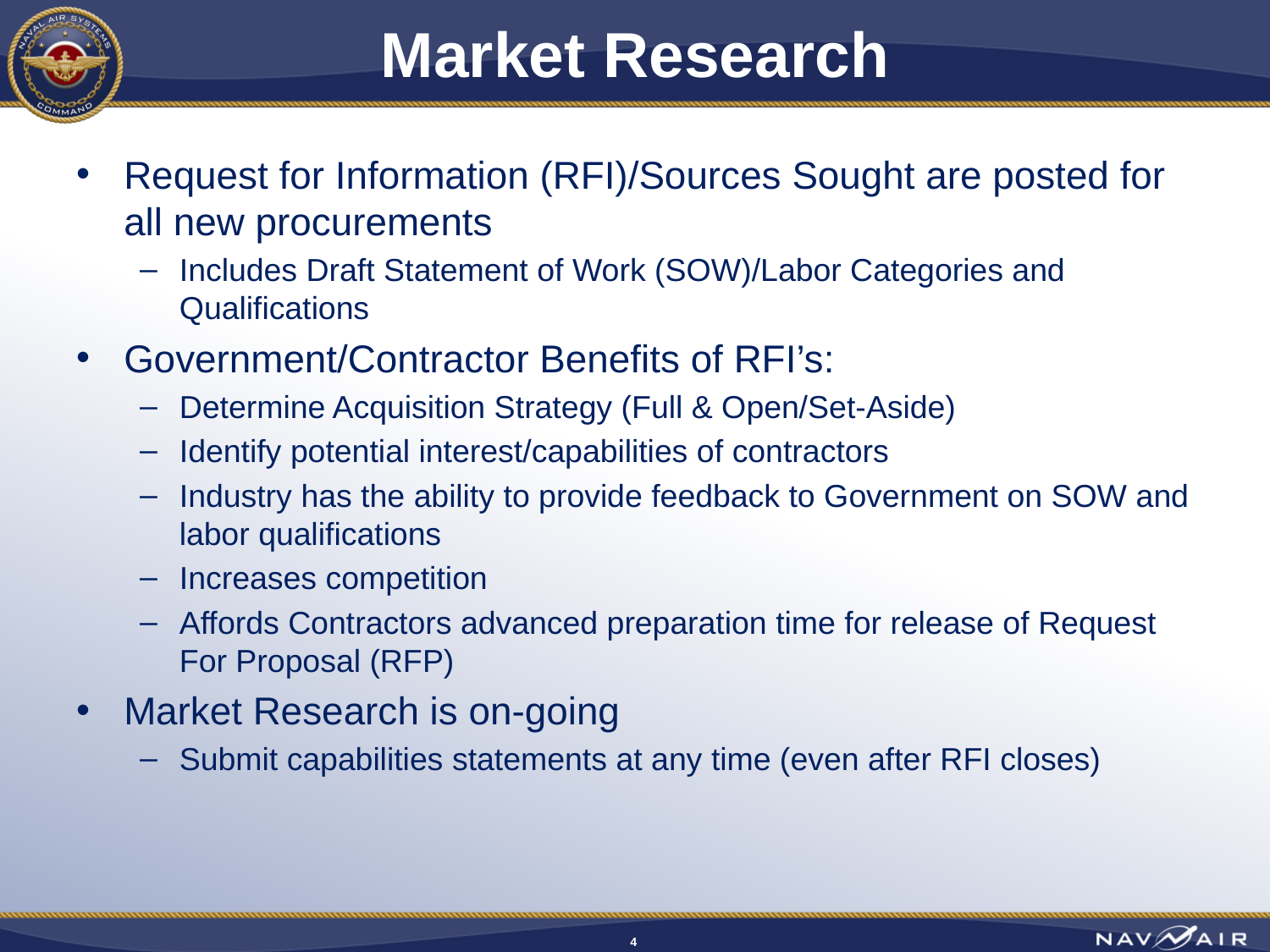

# Market Research
Request for Information (RFI)/Sources Sought are posted for all new procurements
Includes Draft Statement of Work (SOW)/Labor Categories and Qualifications
Government/Contractor Benefits of RFI’s:
Determine Acquisition Strategy (Full & Open/Set-Aside)
Identify potential interest/capabilities of contractors
Industry has the ability to provide feedback to Government on SOW and labor qualifications
Increases competition
Affords Contractors advanced preparation time for release of Request For Proposal (RFP)
Market Research is on-going
Submit capabilities statements at any time (even after RFI closes)

4